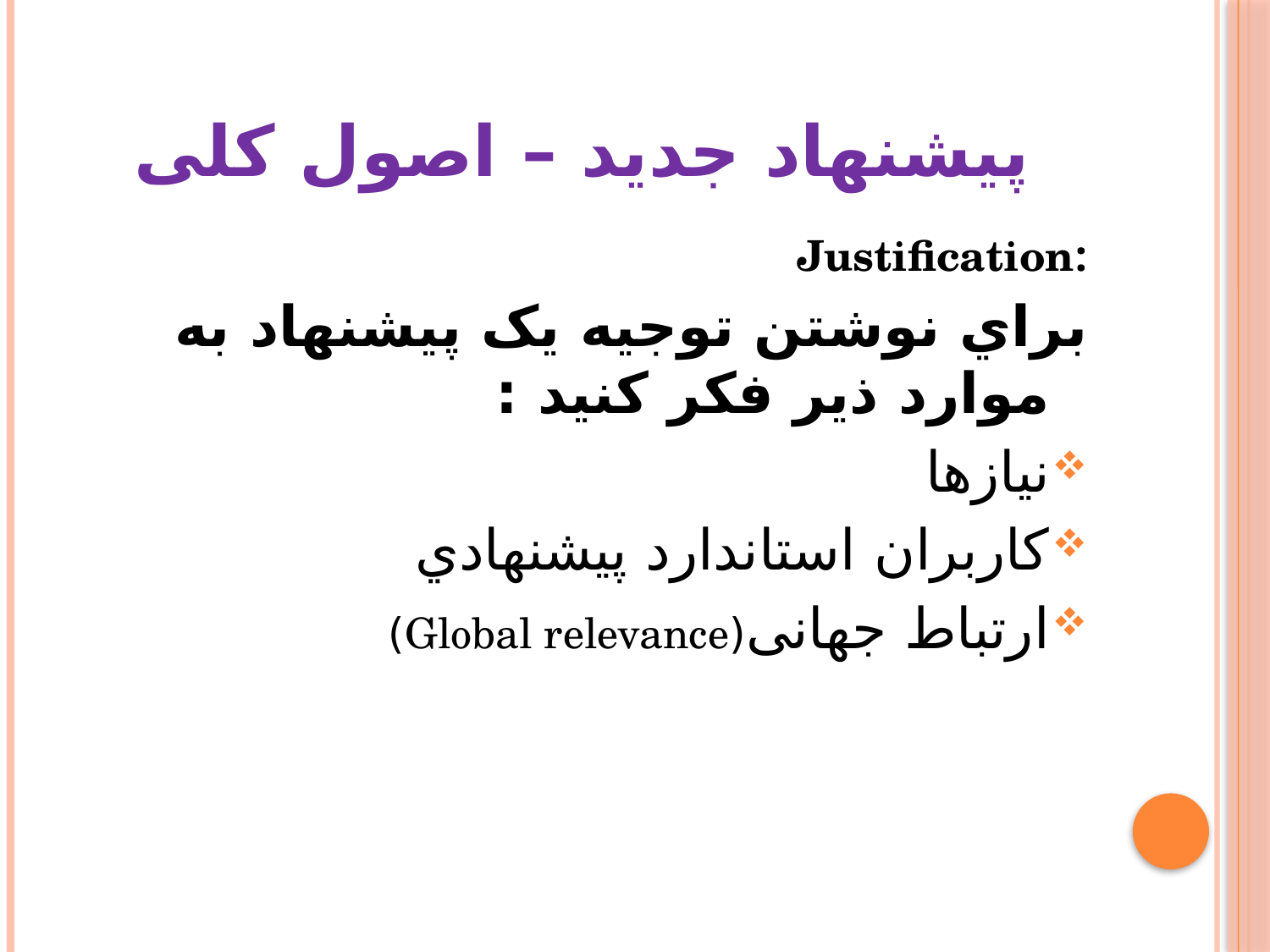

# پیشنهاد جدید – اصول کلی
:Justification
براي نوشتن توجیه یک پیشنهاد به موارد ذیر فکر کنید :
نیازها
کاربران استاندارد پیشنهادي
ارتباط جهانی(Global relevance)